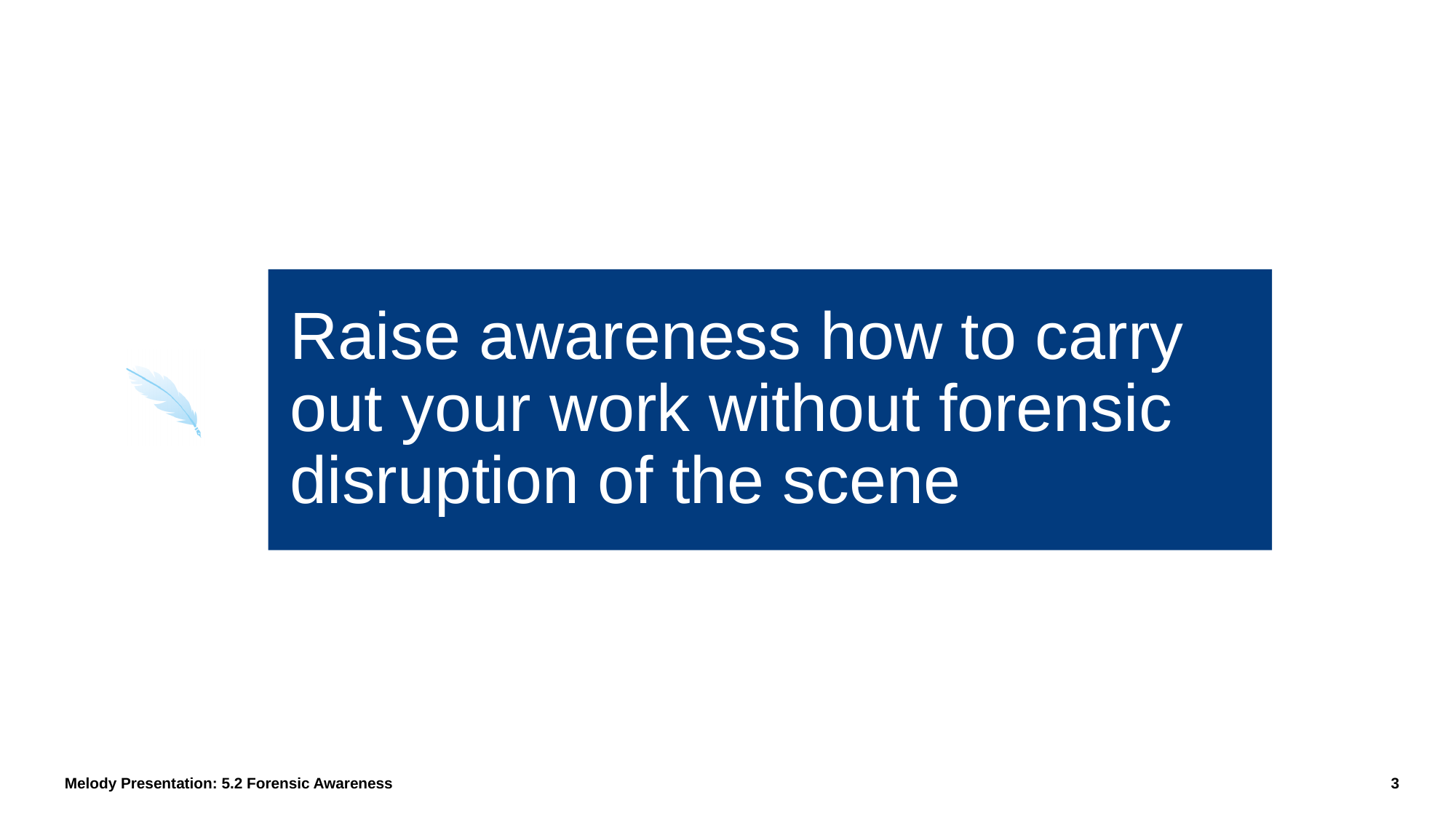

# Raise awareness how to carry out your work without forensic disruption of the scene
Melody Presentation: 5.2 Forensic Awareness
3